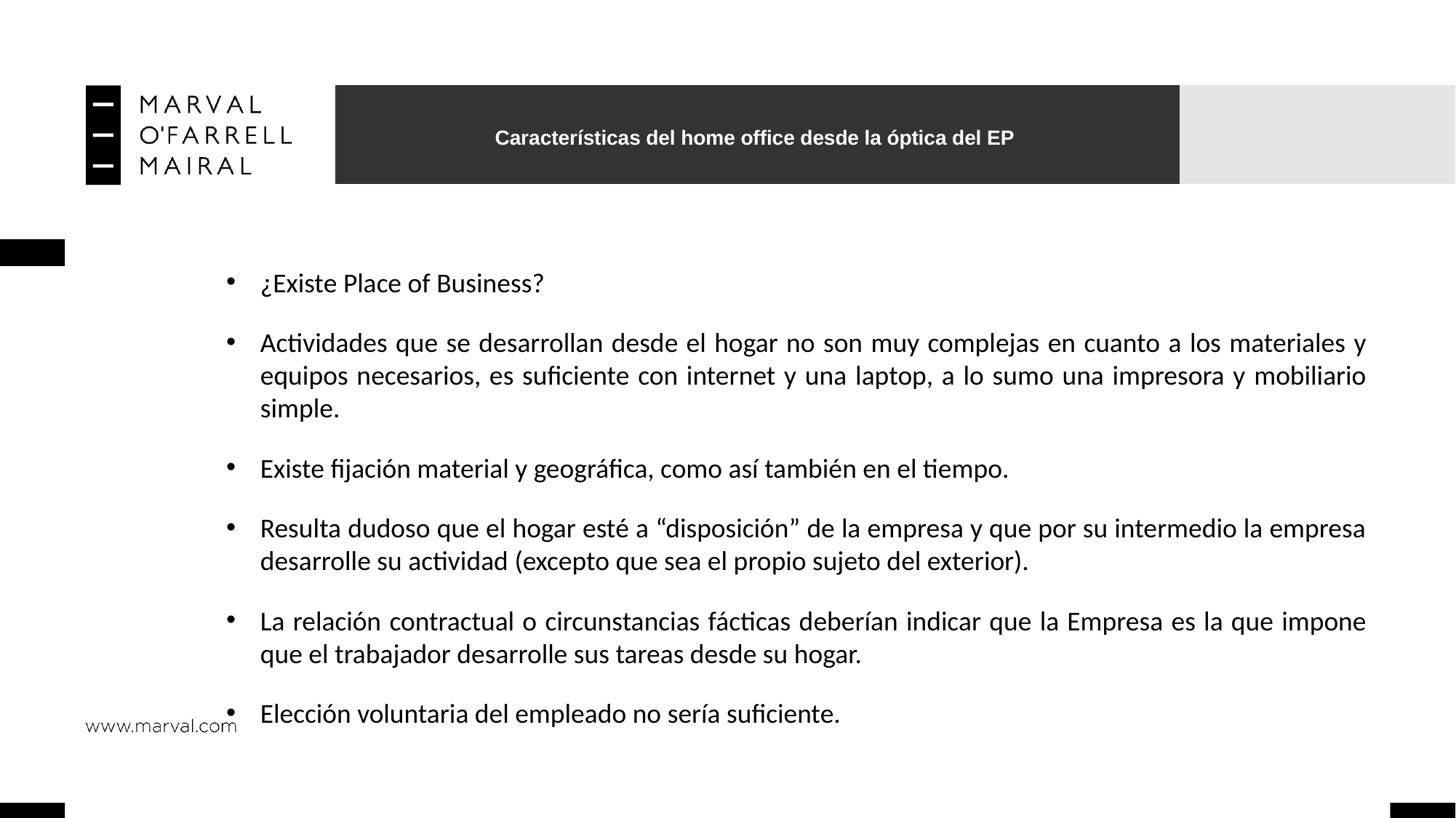

# Características del home office desde la óptica del EP
¿Existe Place of Business?
Actividades que se desarrollan desde el hogar no son muy complejas en cuanto a los materiales y equipos necesarios, es suficiente con internet y una laptop, a lo sumo una impresora y mobiliario simple.
Existe fijación material y geográfica, como así también en el tiempo.
Resulta dudoso que el hogar esté a “disposición” de la empresa y que por su intermedio la empresa desarrolle su actividad (excepto que sea el propio sujeto del exterior).
La relación contractual o circunstancias fácticas deberían indicar que la Empresa es la que impone que el trabajador desarrolle sus tareas desde su hogar.
Elección voluntaria del empleado no sería suficiente.